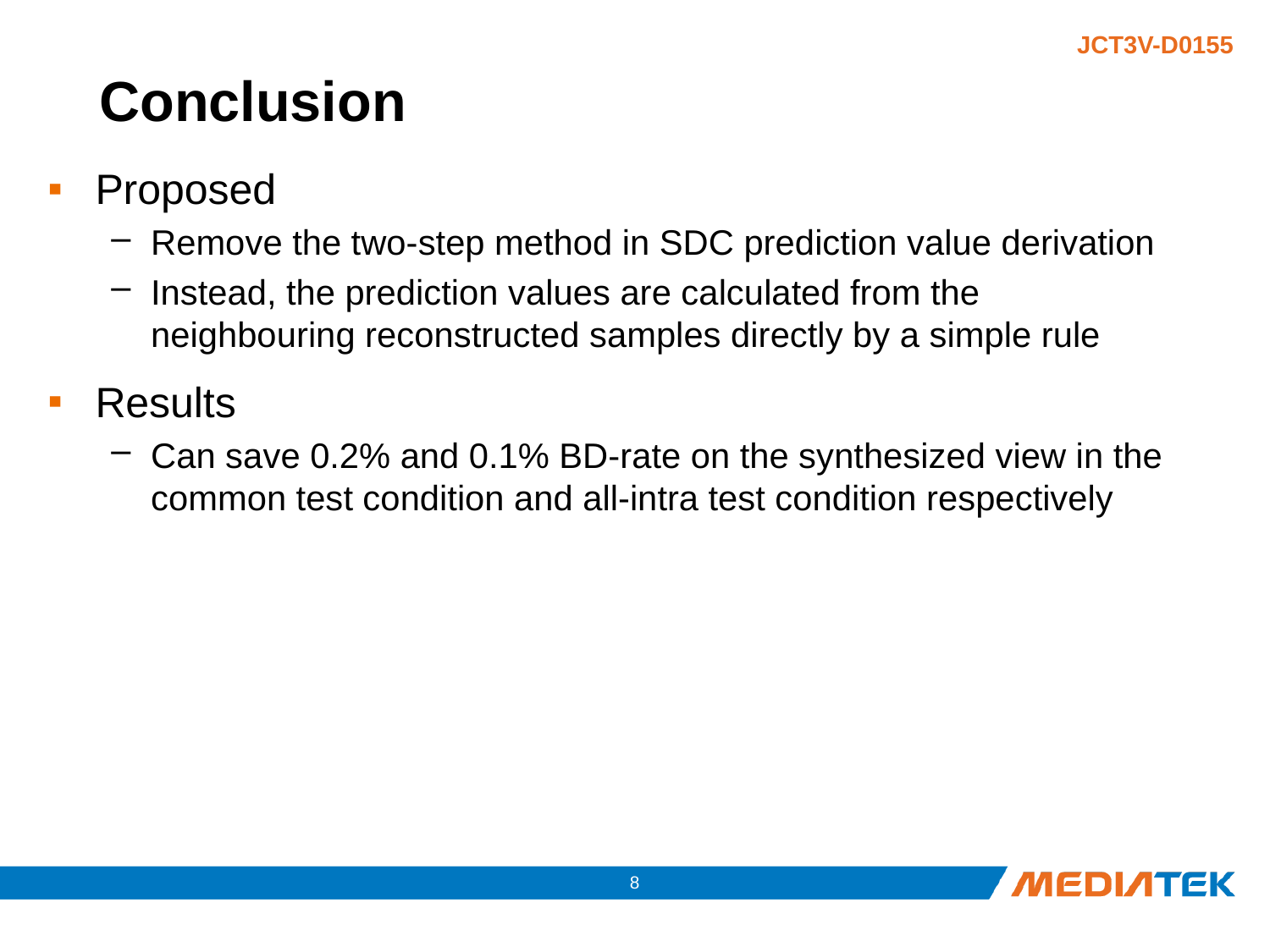

# Conclusion
Proposed
Remove the two-step method in SDC prediction value derivation
Instead, the prediction values are calculated from the neighbouring reconstructed samples directly by a simple rule
Results
Can save 0.2% and 0.1% BD-rate on the synthesized view in the common test condition and all-intra test condition respectively

8